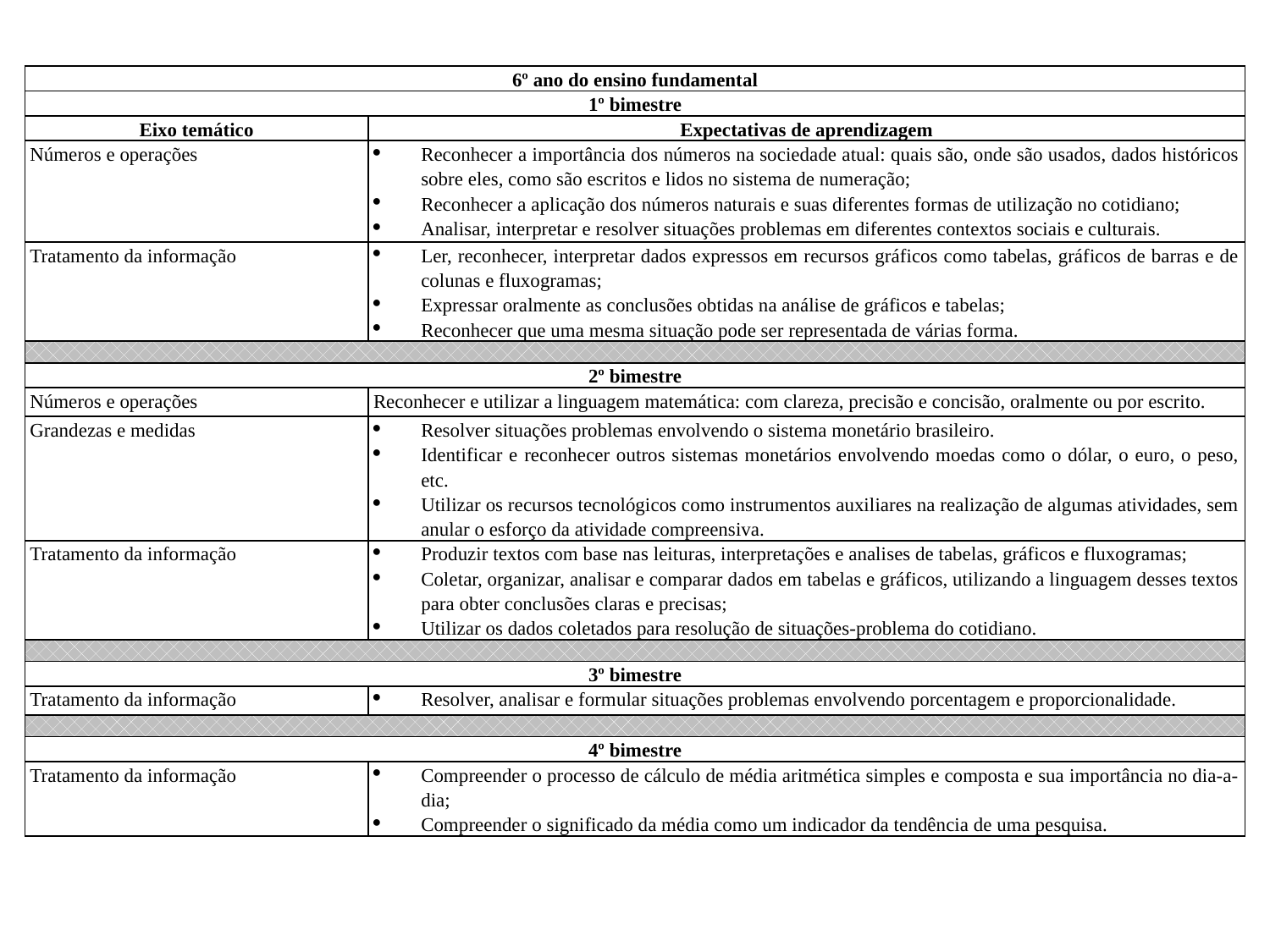

| 6º ano do ensino fundamental |  |
| --- | --- |
| 1º bimestre |  |
| Eixo temático | Expectativas de aprendizagem |
| Números e operações | Reconhecer a importância dos números na sociedade atual: quais são, onde são usados, dados históricos sobre eles, como são escritos e lidos no sistema de numeração; Reconhecer a aplicação dos números naturais e suas diferentes formas de utilização no cotidiano; Analisar, interpretar e resolver situações problemas em diferentes contextos sociais e culturais. |
| Tratamento da informação | Ler, reconhecer, interpretar dados expressos em recursos gráficos como tabelas, gráficos de barras e de colunas e fluxogramas; Expressar oralmente as conclusões obtidas na análise de gráficos e tabelas; Reconhecer que uma mesma situação pode ser representada de várias forma. |
|  |  |
| 2º bimestre |  |
| Números e operações | Reconhecer e utilizar a linguagem matemática: com clareza, precisão e concisão, oralmente ou por escrito. |
| Grandezas e medidas | Resolver situações problemas envolvendo o sistema monetário brasileiro. Identificar e reconhecer outros sistemas monetários envolvendo moedas como o dólar, o euro, o peso, etc. Utilizar os recursos tecnológicos como instrumentos auxiliares na realização de algumas atividades, sem anular o esforço da atividade compreensiva. |
| Tratamento da informação | Produzir textos com base nas leituras, interpretações e analises de tabelas, gráficos e fluxogramas; Coletar, organizar, analisar e comparar dados em tabelas e gráficos, utilizando a linguagem desses textos para obter conclusões claras e precisas; Utilizar os dados coletados para resolução de situações-problema do cotidiano. |
|  |  |
| 3º bimestre |  |
| Tratamento da informação | Resolver, analisar e formular situações problemas envolvendo porcentagem e proporcionalidade. |
|  |  |
| 4º bimestre |  |
| Tratamento da informação | Compreender o processo de cálculo de média aritmética simples e composta e sua importância no dia-a-dia; Compreender o significado da média como um indicador da tendência de uma pesquisa. |